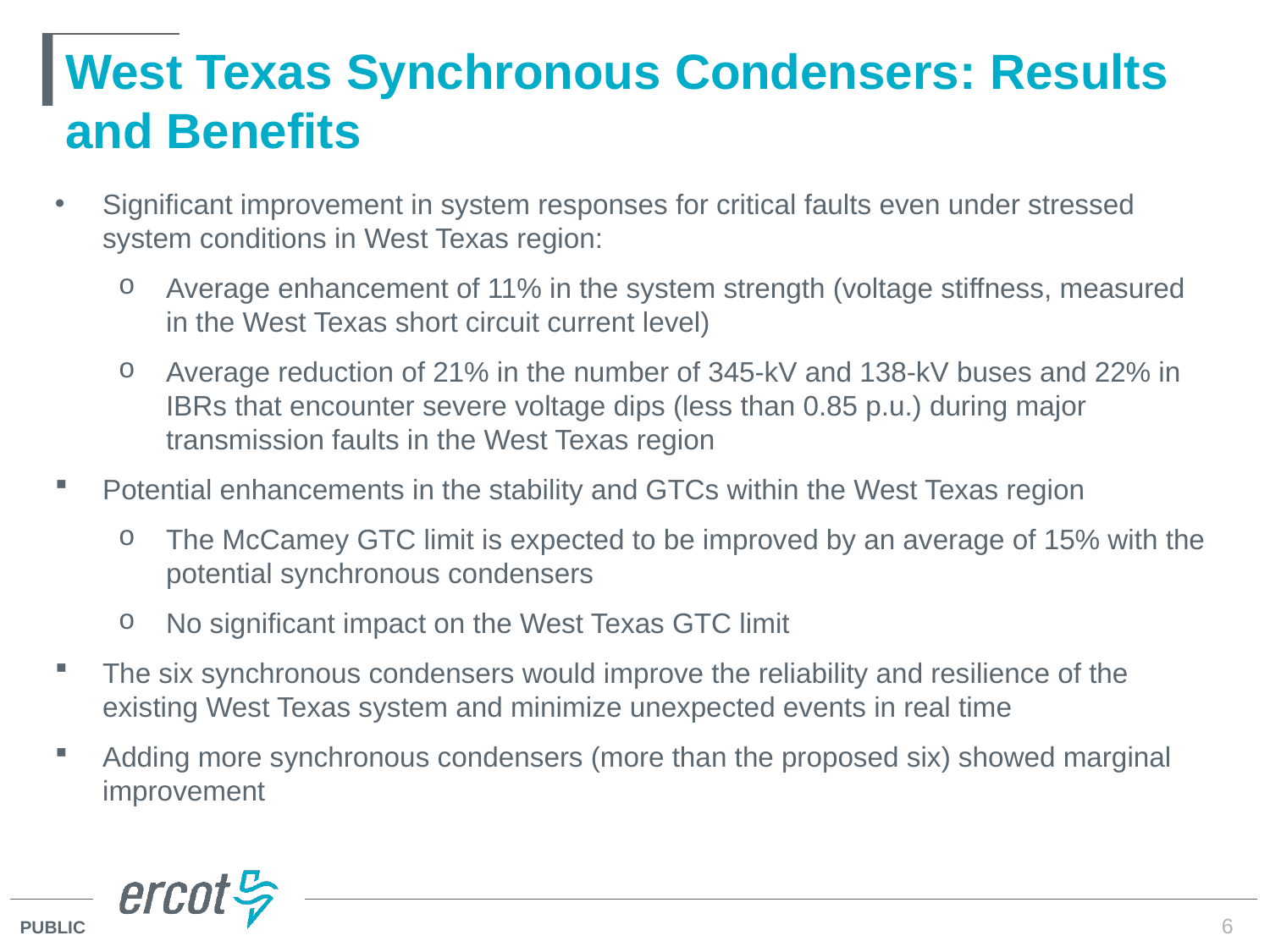

# West Texas Synchronous Condensers: Results and Benefits
Significant improvement in system responses for critical faults even under stressed system conditions in West Texas region:
Average enhancement of 11% in the system strength (voltage stiffness, measured in the West Texas short circuit current level)
Average reduction of 21% in the number of 345-kV and 138-kV buses and 22% in IBRs that encounter severe voltage dips (less than 0.85 p.u.) during major transmission faults in the West Texas region
Potential enhancements in the stability and GTCs within the West Texas region
The McCamey GTC limit is expected to be improved by an average of 15% with the potential synchronous condensers
No significant impact on the West Texas GTC limit
The six synchronous condensers would improve the reliability and resilience of the existing West Texas system and minimize unexpected events in real time
Adding more synchronous condensers (more than the proposed six) showed marginal improvement
6